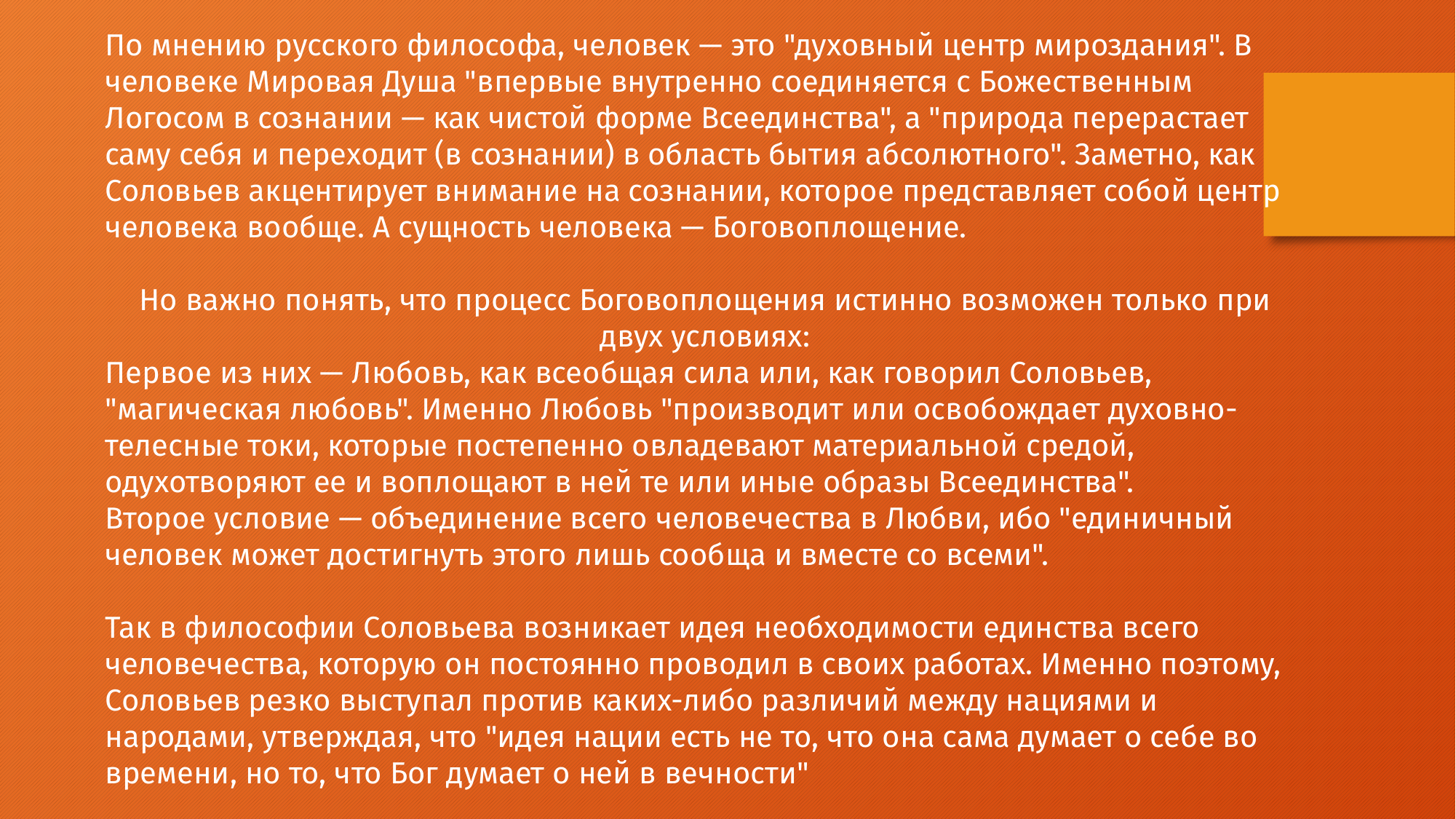

По мнению русского философа, человек — это "духовный центр мироздания". В человеке Мировая Душа "впервые внутренно соединяется с Божественным Логосом в сознании — как чистой форме Всеединства", а "природа перерастает саму себя и переходит (в сознании) в область бытия абсолютного". Заметно, как Соловьев акцентирует внимание на сознании, которое представляет собой центр человека вообще. А сущность человека — Боговоплощение.

Но важно понять, что процесс Боговоплощения истинно возможен только при двух условиях:
Первое из них — Любовь, как всеобщая сила или, как говорил Соловьев, "магическая любовь". Именно Любовь "производит или освобождает духовно-телесные токи, которые постепенно овладевают материальной средой, одухотворяют ее и воплощают в ней те или иные образы Всеединства".
Второе условие — объединение всего человечества в Любви, ибо "единичный человек может достигнуть этого лишь сообща и вместе со всеми".

Так в философии Соловьева возникает идея необходимости единства всего человечества, которую он постоянно проводил в своих работах. Именно поэтому, Соловьев резко выступал против каких-либо различий между нациями и народами, утверждая, что "идея нации есть не то, что она сама думает о себе во времени, но то, что Бог думает о ней в вечности"